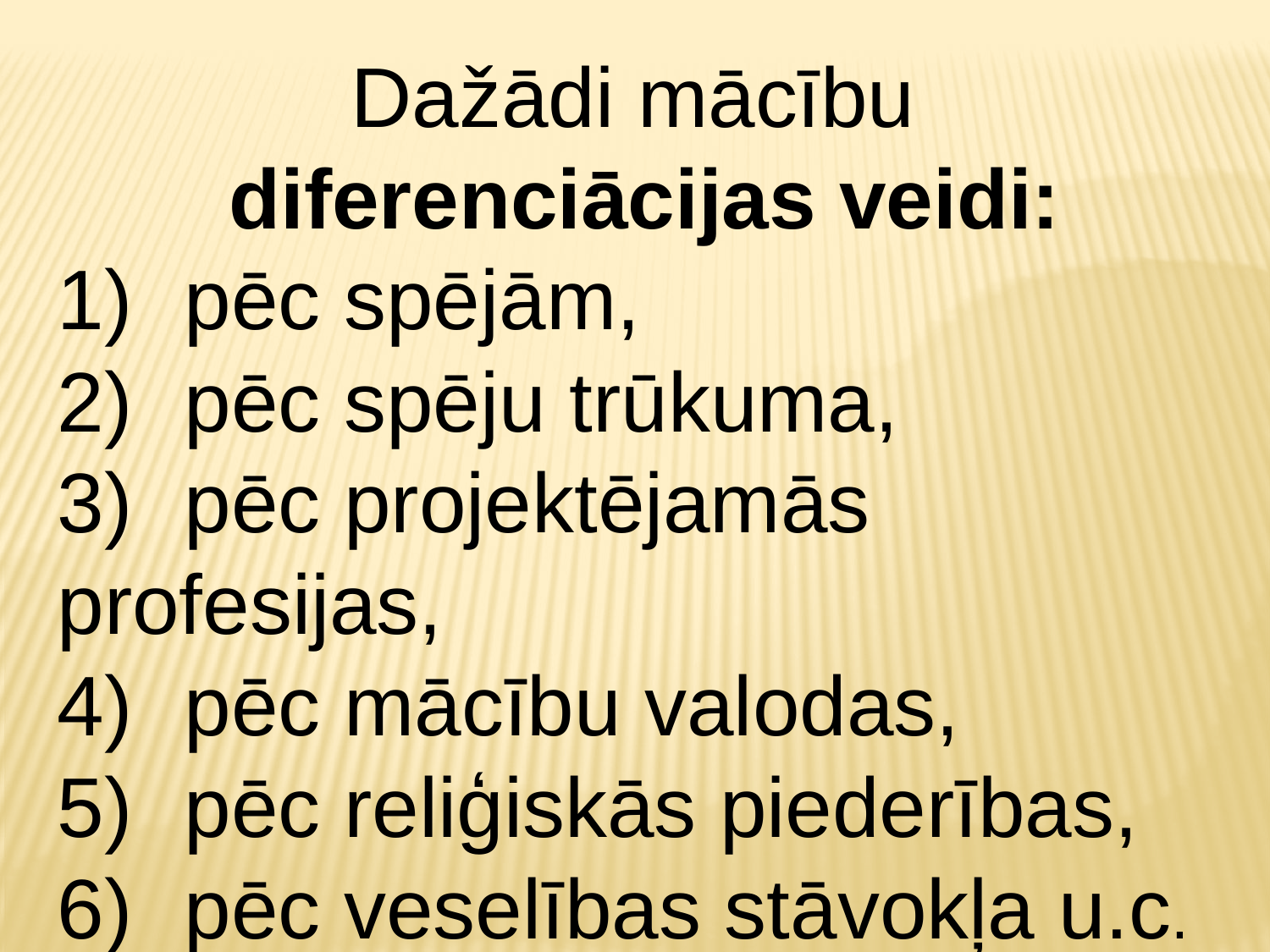

Dažādi mācību
diferenciācijas veidi:
1)	pēc spējām,
2)	pēc spēju trūkuma,
3)	pēc projektējamās profesijas,
4)	pēc mācību valodas,
5)	pēc reliģiskās piederības,
6)	pēc veselības stāvokļa u.c.